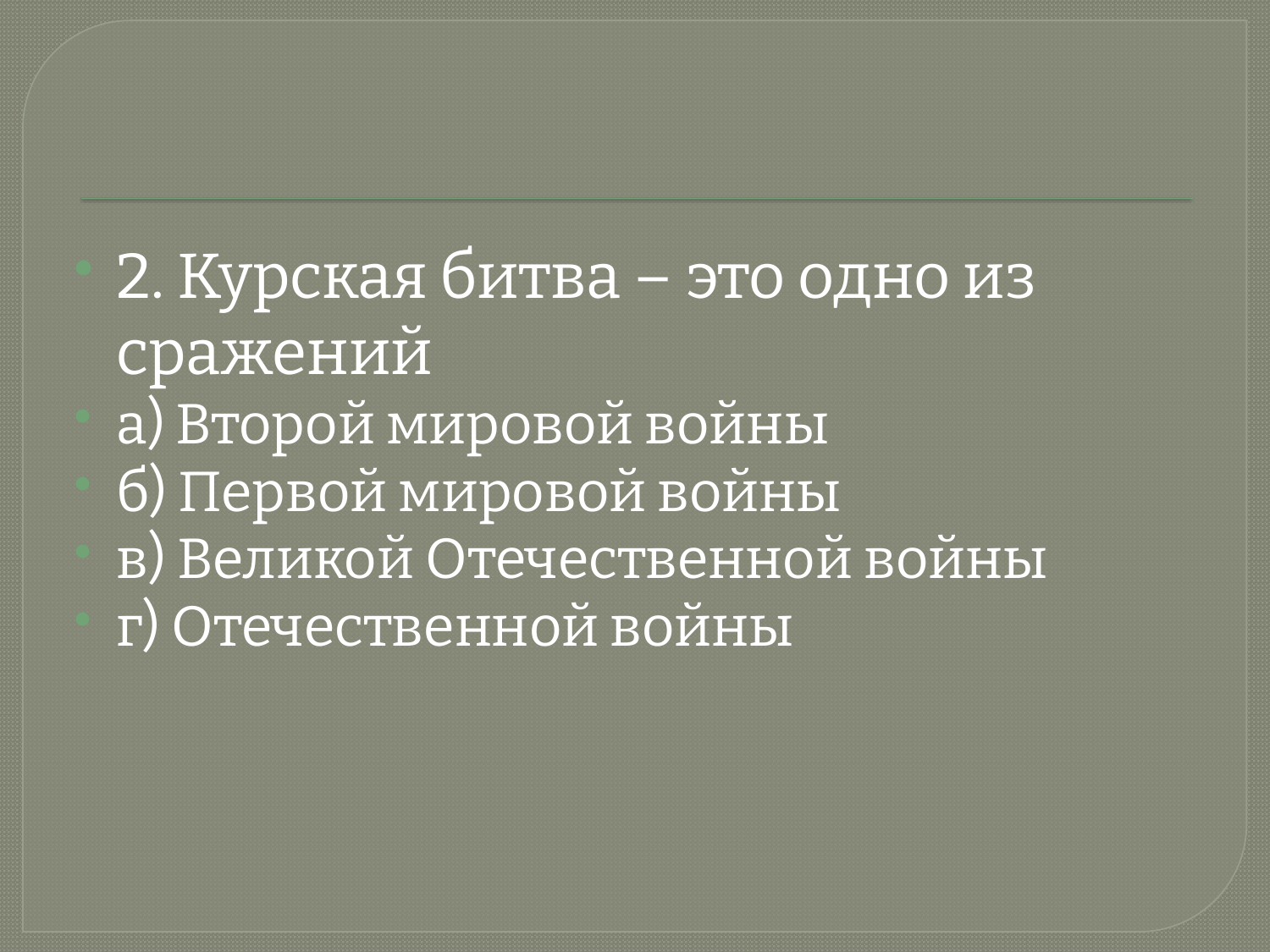

2. Курская битва – это одно из сражений
а) Второй мировой войны
б) Первой мировой войны
в) Великой Отечественной войны
г) Отечественной войны